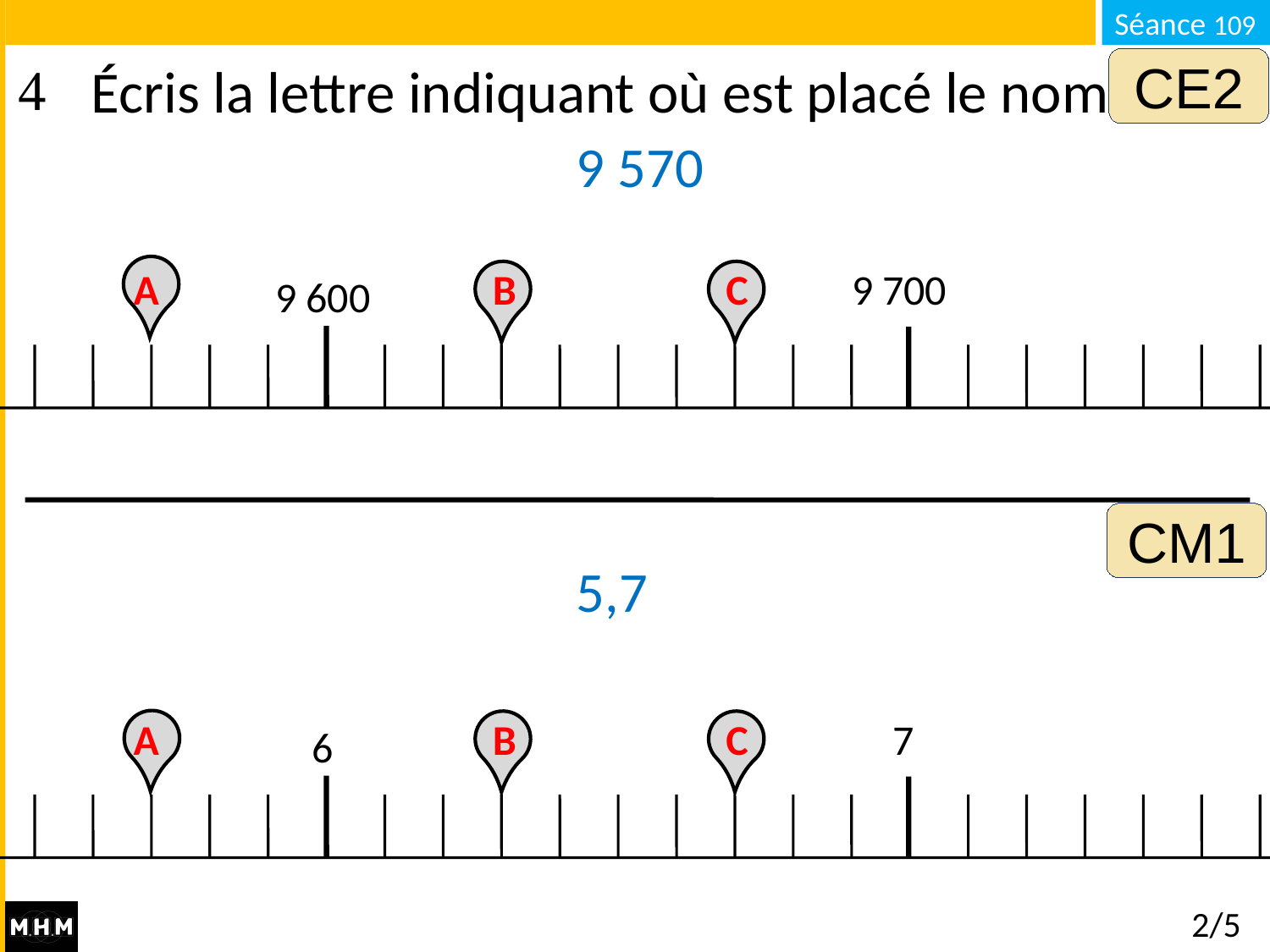

# Écris la lettre indiquant où est placé le nombre :
CE2
9 570

B
C
9 700
A

 9 600

CM1
5,7
B
C
7
A

6
2/5